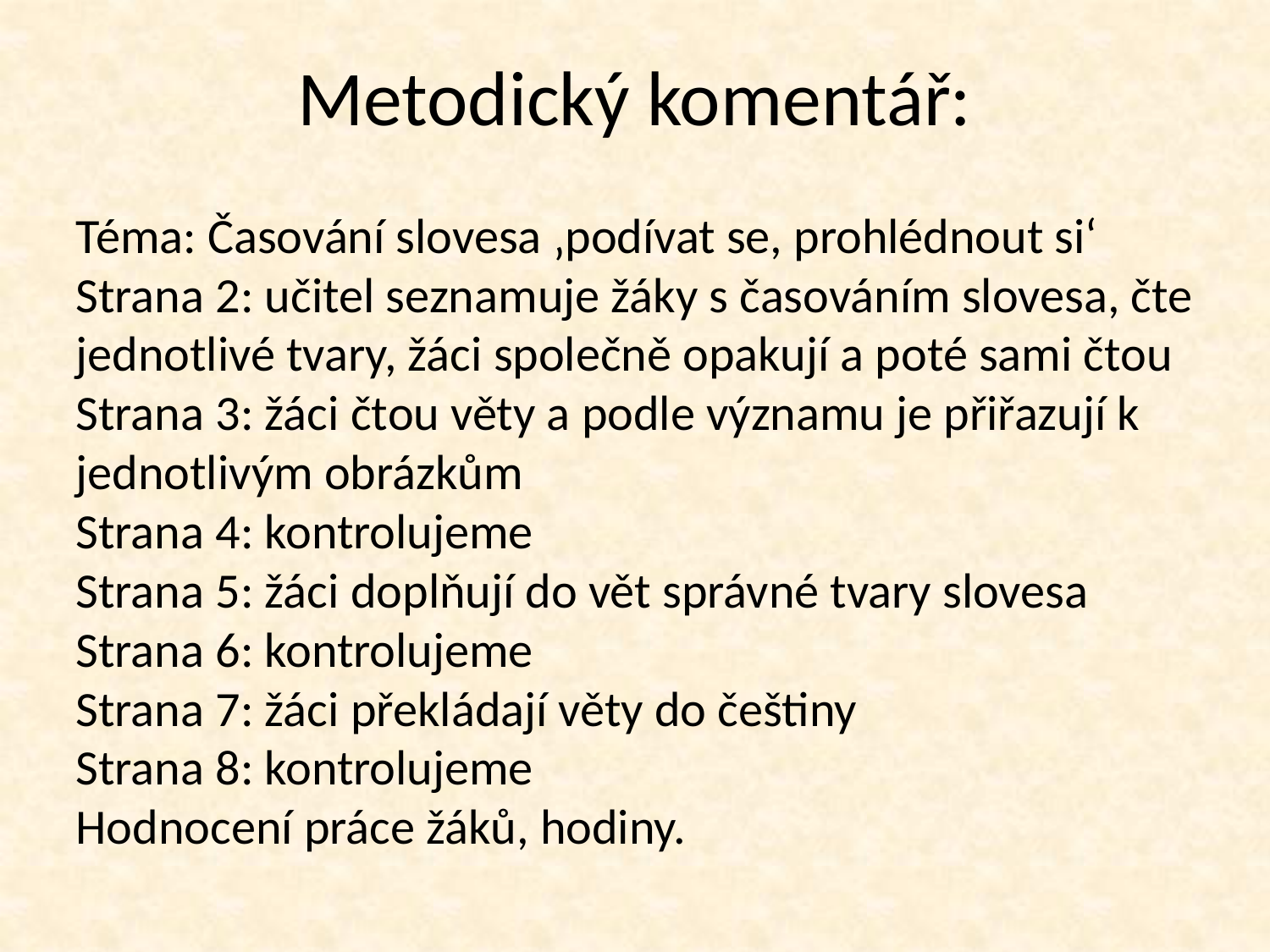

Metodický komentář:
Téma: Časování slovesa ‚podívat se, prohlédnout si‘
Strana 2: učitel seznamuje žáky s časováním slovesa, čte jednotlivé tvary, žáci společně opakují a poté sami čtou
Strana 3: žáci čtou věty a podle významu je přiřazují k jednotlivým obrázkům
Strana 4: kontrolujeme
Strana 5: žáci doplňují do vět správné tvary slovesa
Strana 6: kontrolujeme
Strana 7: žáci překládají věty do češtiny
Strana 8: kontrolujeme
Hodnocení práce žáků, hodiny.